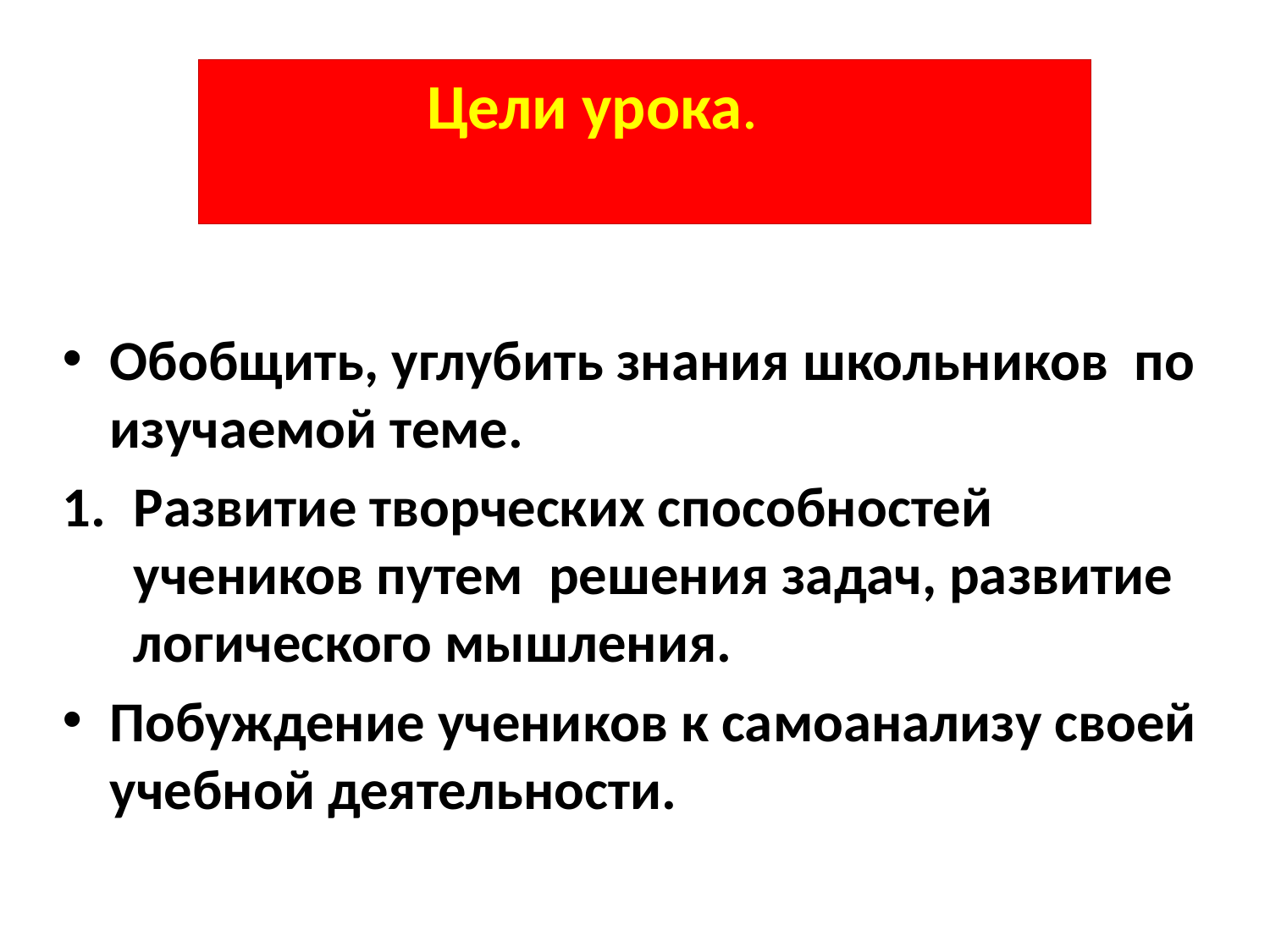

Цели урока.

Обобщить, углубить знания школьников  по изучаемой теме.
Развитие творческих способностей учеников путем  решения задач, развитие логического мышления.
Побуждение учеников к самоанализу своей учебной деятельности.